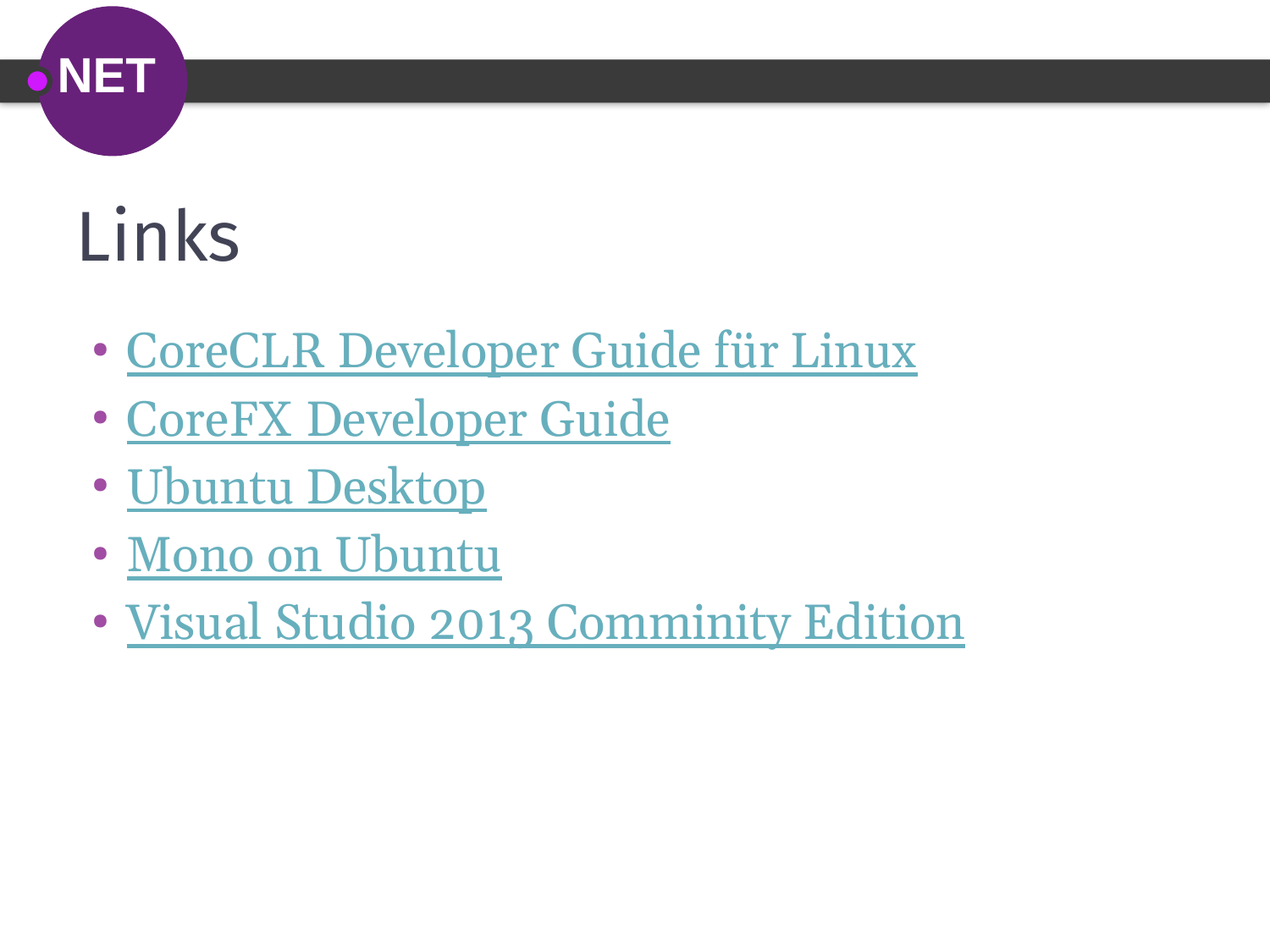

# Links
CoreCLR Developer Guide für Linux
CoreFX Developer Guide
Ubuntu Desktop
Mono on Ubuntu
Visual Studio 2013 Comminity Edition